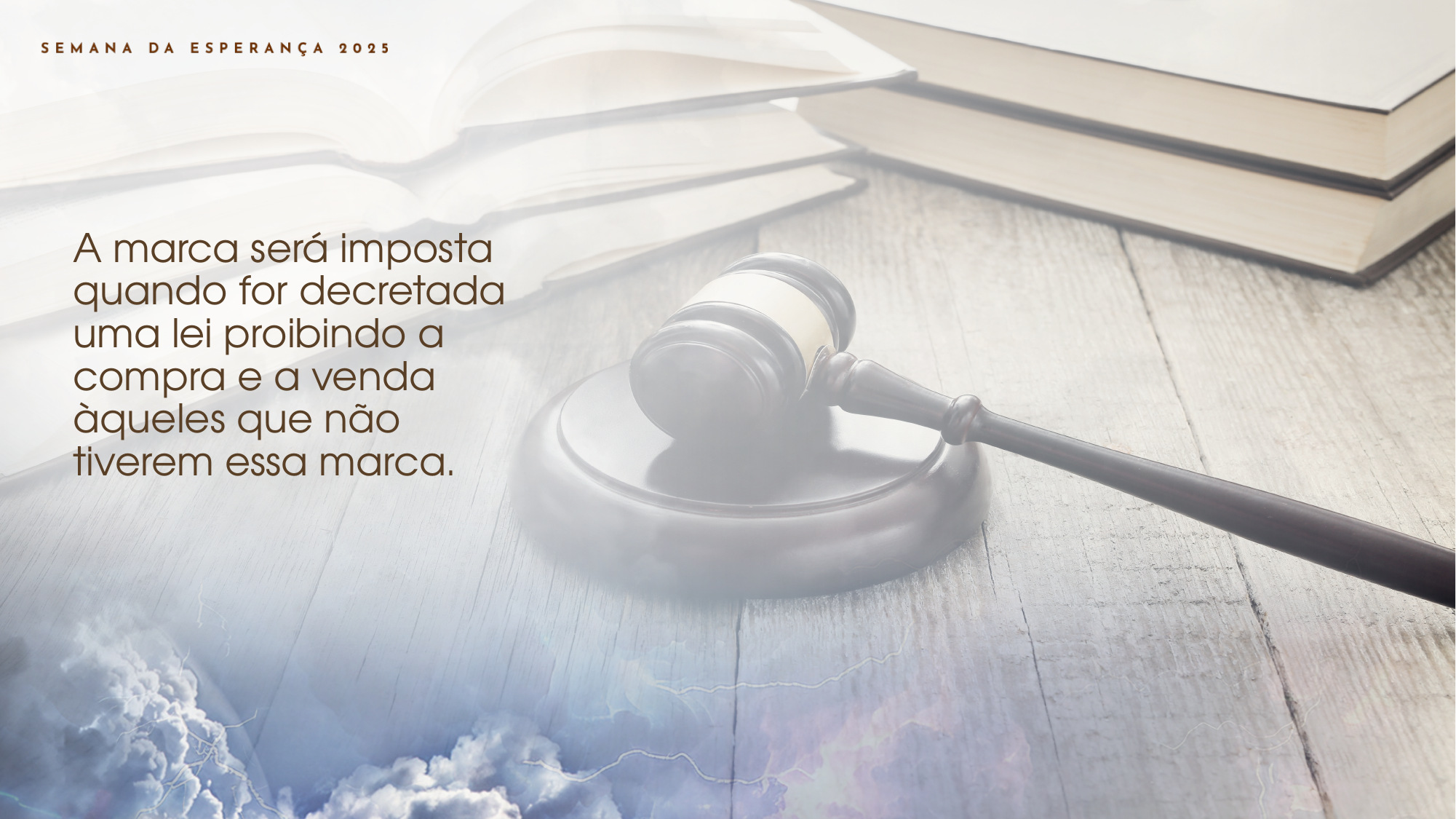

A marca será imposta quando for decretada uma lei proibindo a compra e a venda àqueles que não tiverem essa marca.